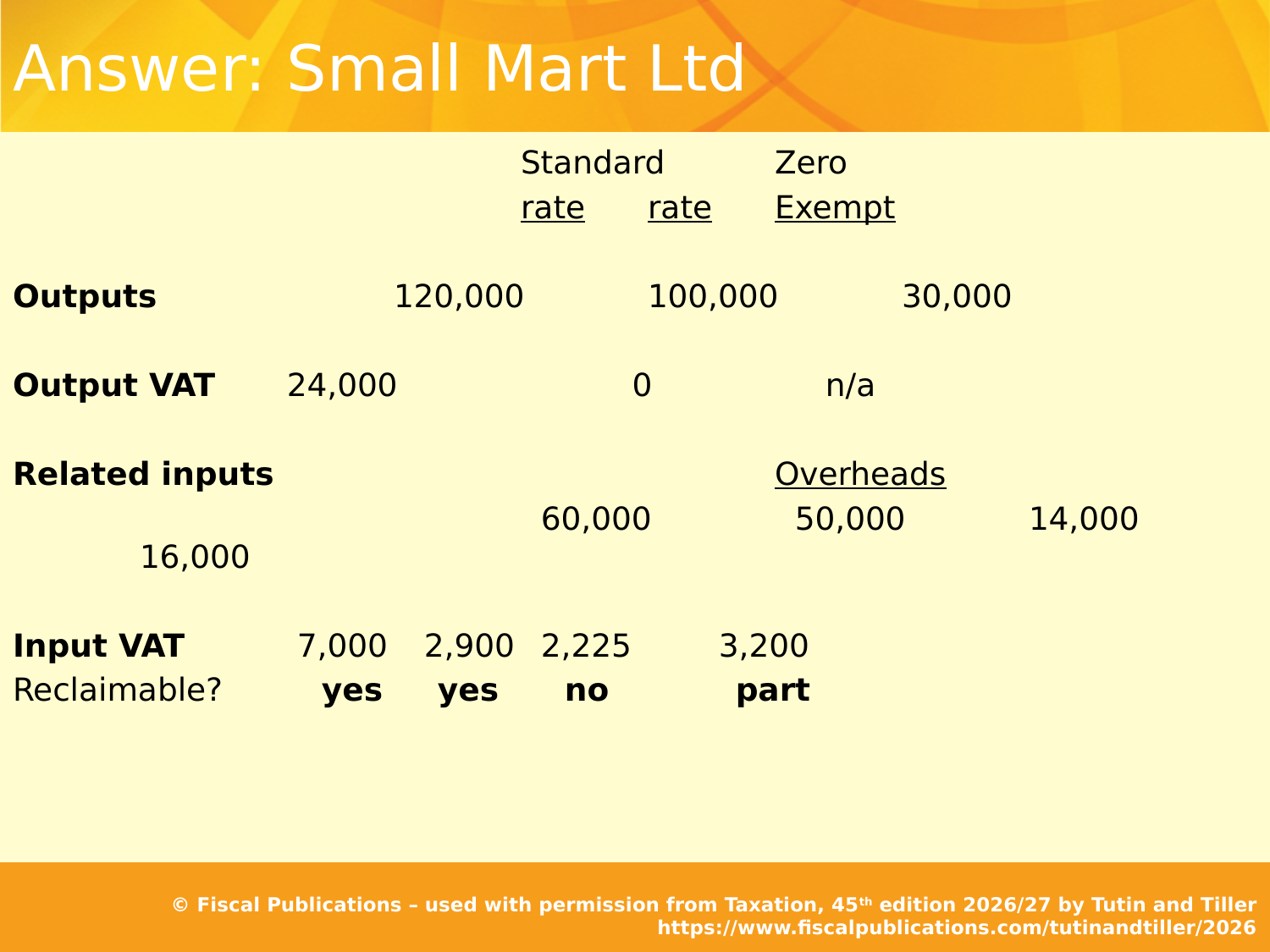

# Answer: Small Mart Ltd
				Standard 	Zero
				rate	rate	Exempt

Outputs		120,000	100,000	30,000

Output VAT	  24,000	           0	     n/a

Related inputs			 	Overheads
				  60,000	  50,000	14,000     	16,000

Input VAT	   7,000	   2,900	  2,225	       3,200
Reclaimable?	     yes	    yes	    no  	        part